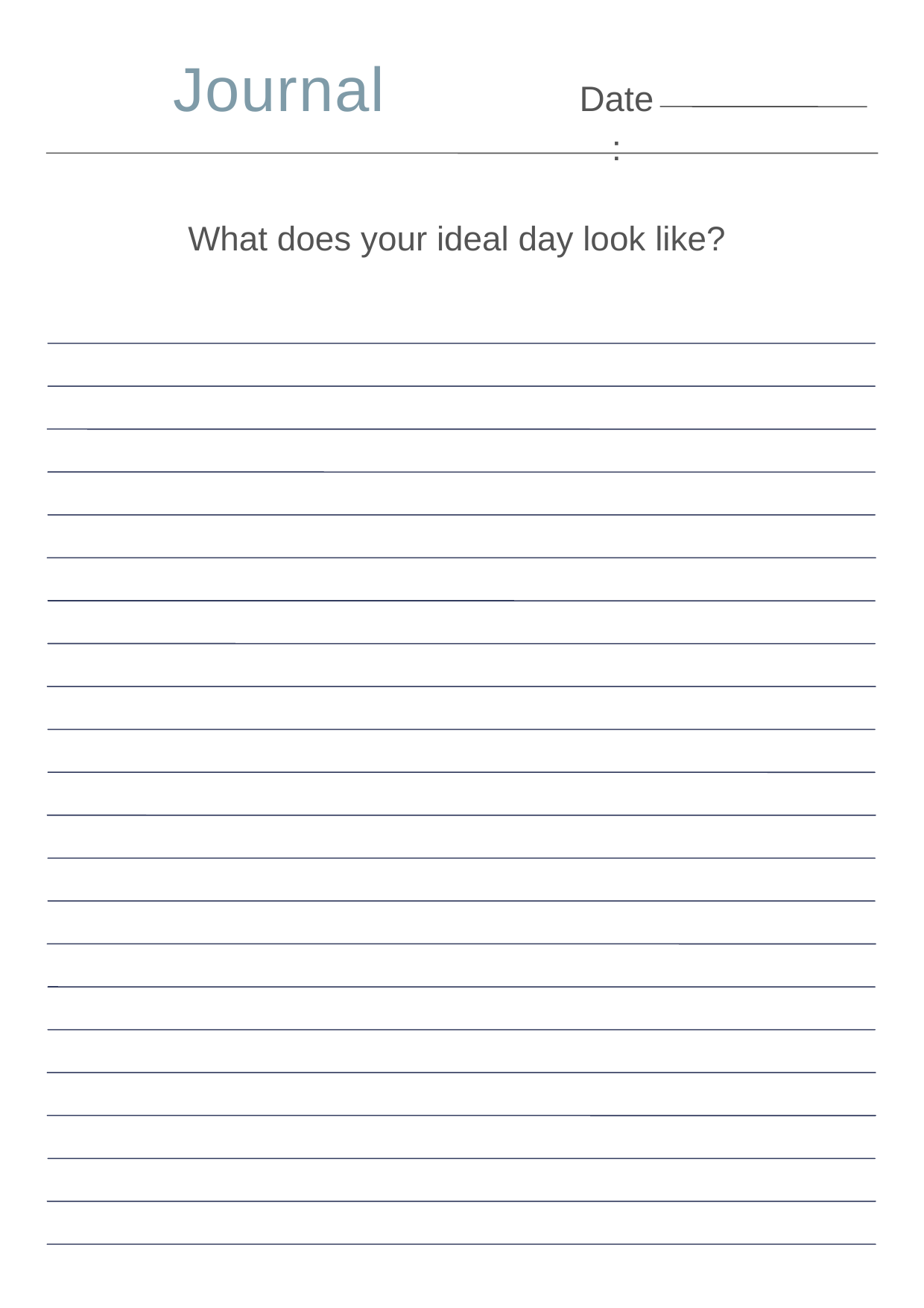

Journal
Date:

What does your ideal day look like?